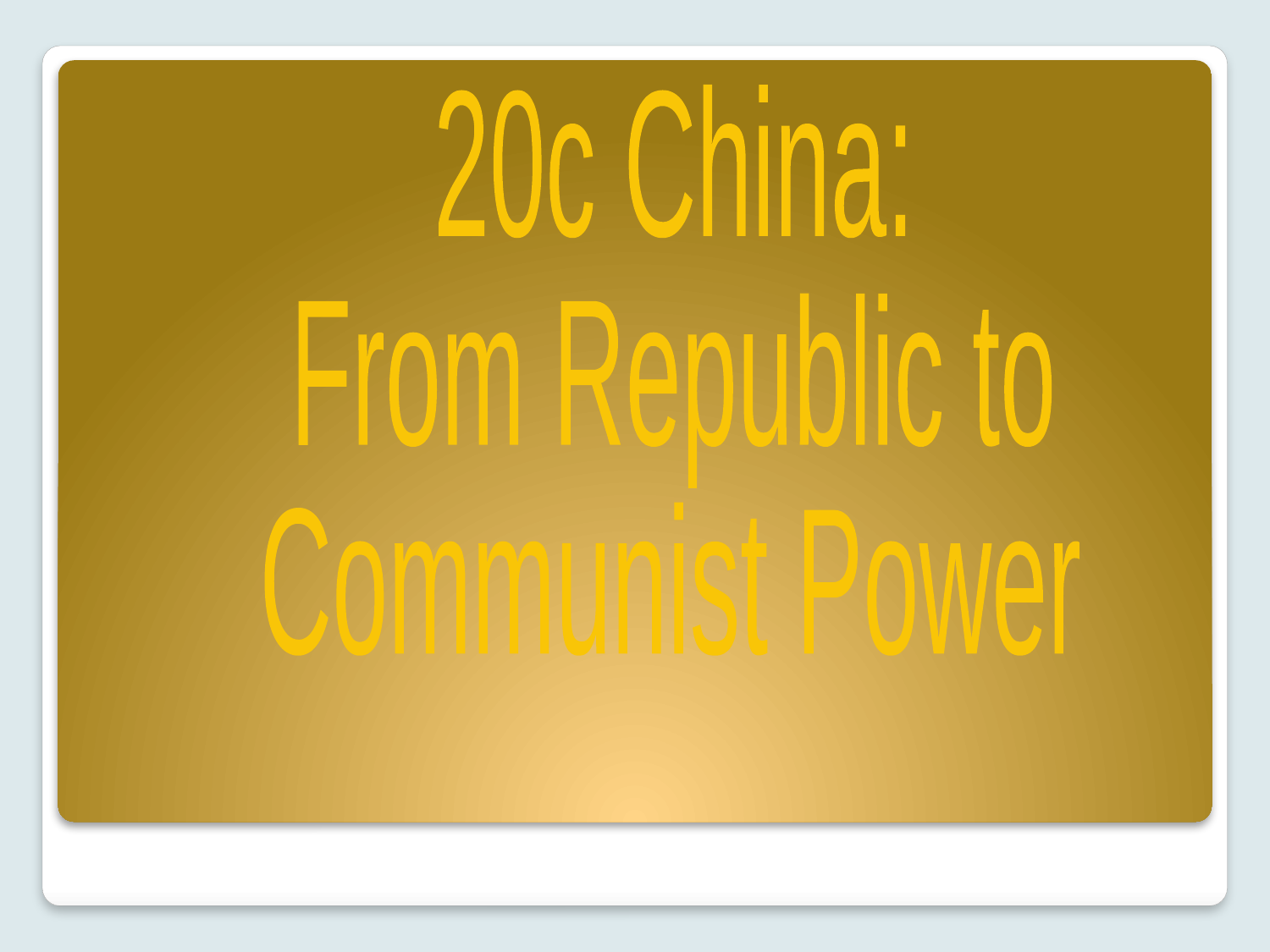

20c China:
From Republic to
Communist Power